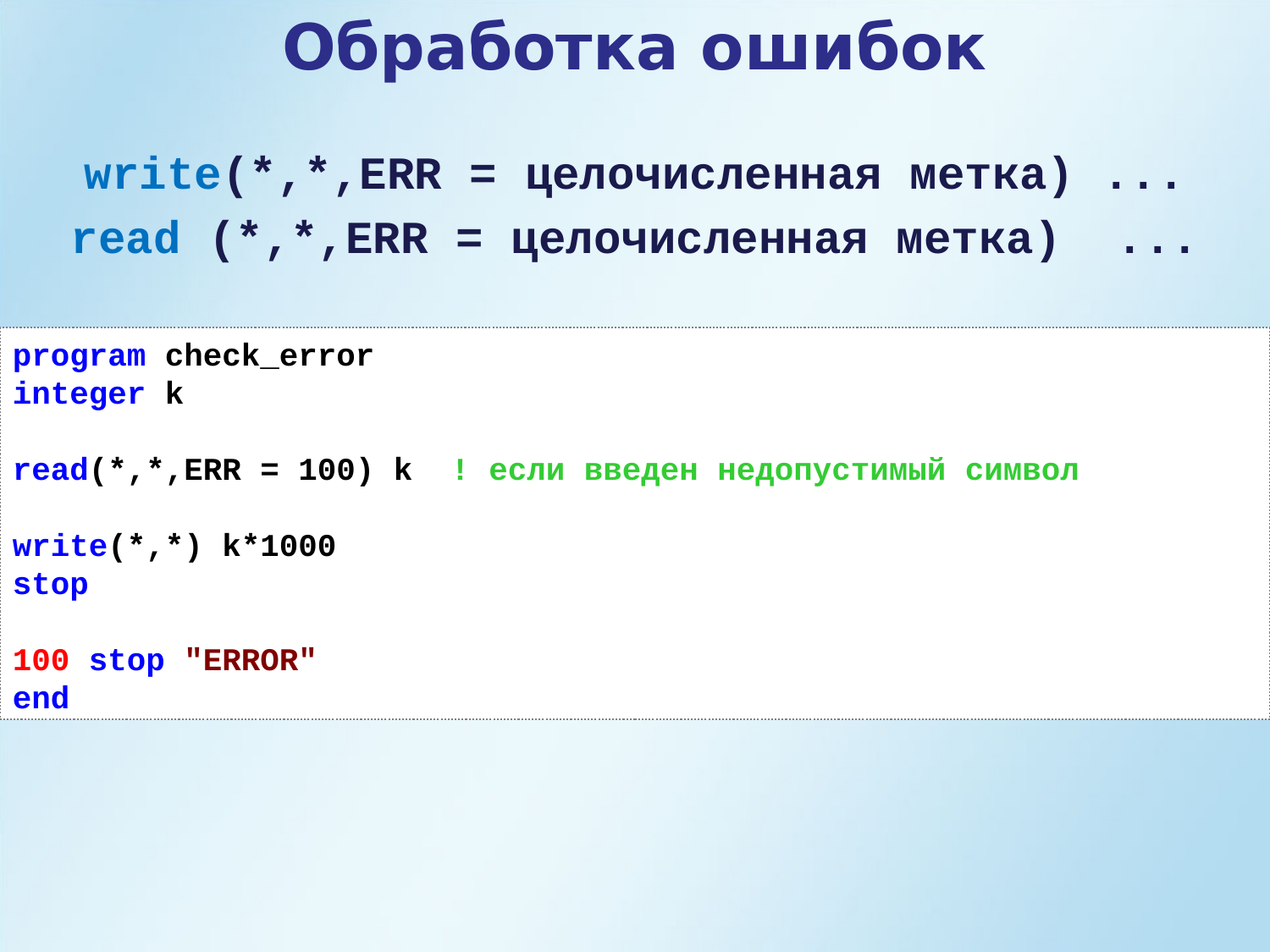

Обработка ошибок
write(*,*,ERR = целочисленная метка) ...
read (*,*,ERR = целочисленная метка)  ...
program check_error
integer k

read(*,*,ERR = 100) k  ! если введен недопустимый символ

write(*,*) k*1000
stop

100 stop "ERROR"
end